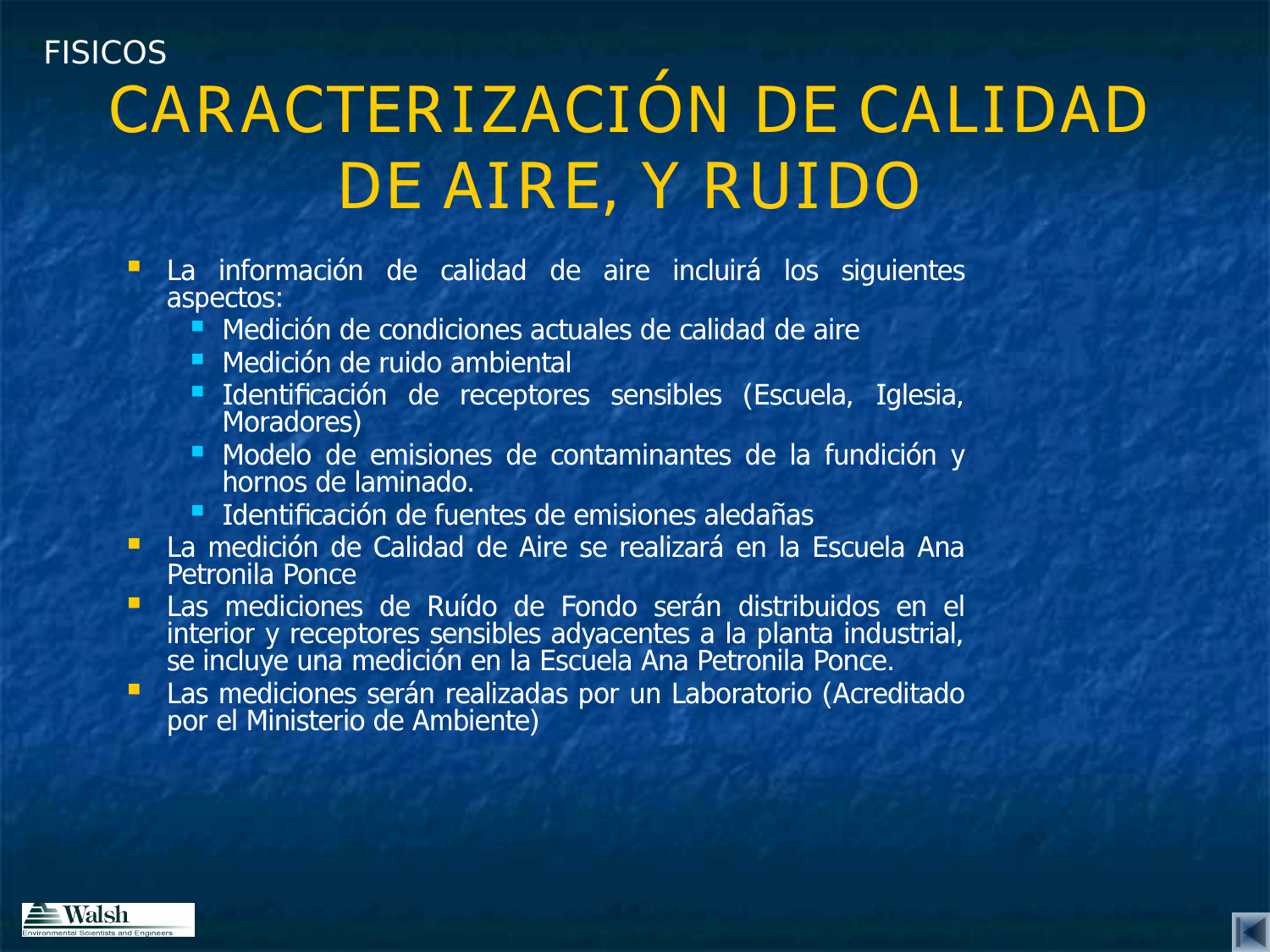

FISICOS
CARACTERIZACIÓN DE CALIDAD DE AIRE, Y RUIDO
La información de calidad de aire incluirá los siguientes aspectos:
Medición de condiciones actuales de calidad de aire
Medición de ruido ambiental
Identificación de receptores sensibles (Escuela, Iglesia, Moradores)
Modelo de emisiones de contaminantes de la fundición y hornos de laminado.
Identificación de fuentes de emisiones aledañas
La medición de Calidad de Aire se realizará en la Escuela Ana Petronila Ponce
Las mediciones de Ruído de Fondo serán distribuidos en el interior y receptores sensibles adyacentes a la planta industrial, se incluye una medición en la Escuela Ana Petronila Ponce.
Las mediciones serán realizadas por un Laboratorio (Acreditado por el Ministerio de Ambiente)